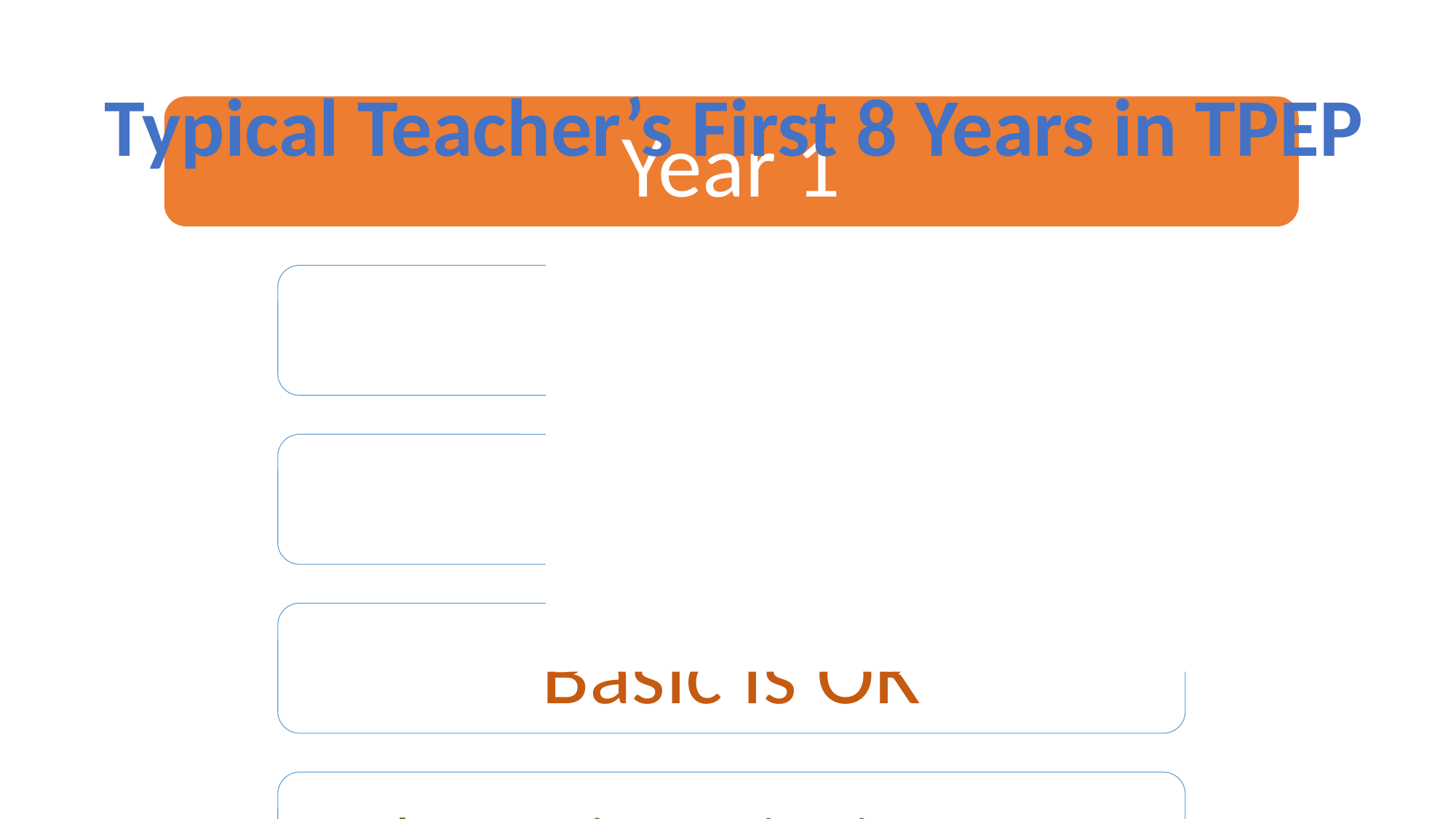

Typical Teacher’s First 8 Years in TPEP
Year 1
Provisional
Status
Basic is OK
Provisional
Status
Status
Provisional
Status
Comprehensive
Evaluation
Comprehensive
Evaluation
Comprehensive
Evaluation
Basic is OK
Comprehensive Evaluation